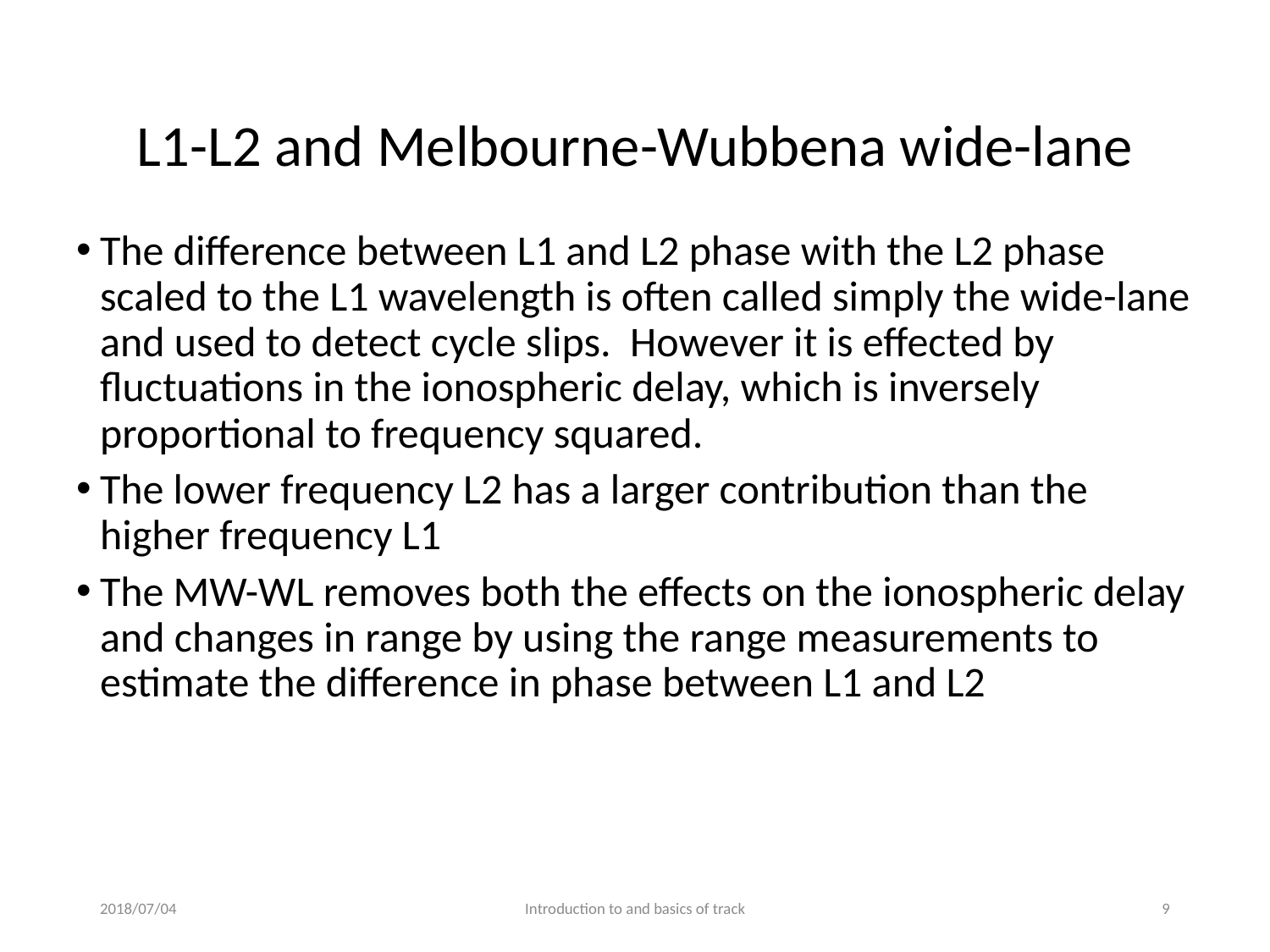

# L1-L2 and Melbourne-Wubbena wide-lane
The difference between L1 and L2 phase with the L2 phase scaled to the L1 wavelength is often called simply the wide-lane and used to detect cycle slips.  However it is effected by fluctuations in the ionospheric delay, which is inversely proportional to frequency squared.
The lower frequency L2 has a larger contribution than the higher frequency L1
The MW-WL removes both the effects on the ionospheric delay and changes in range by using the range measurements to estimate the difference in phase between L1 and L2
2018/07/04
Introduction to and basics of track
9